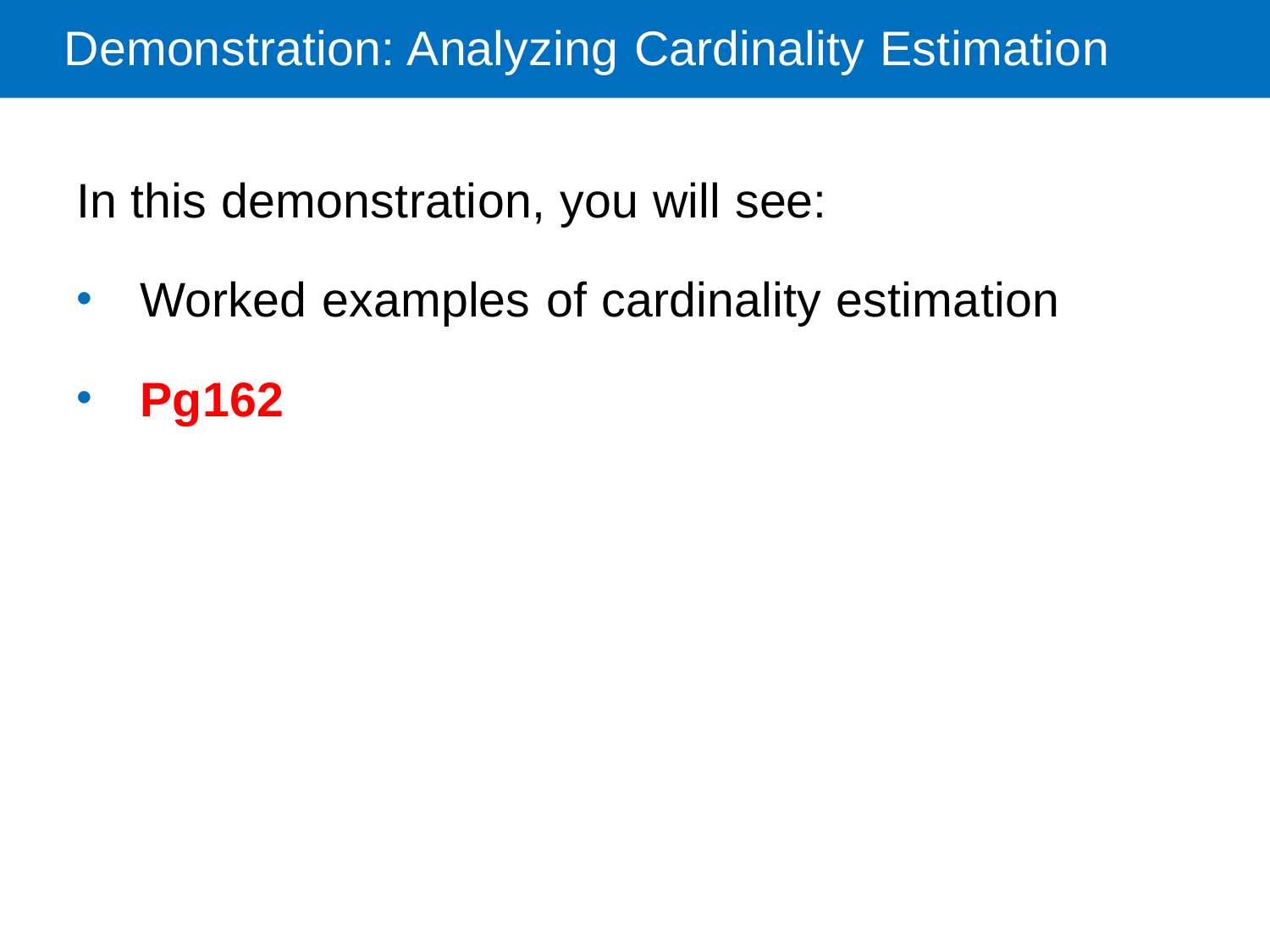

Demonstration: Analyzing Cardinality Estimation

In this demonstration, you will see:
Worked examples of cardinality estimation
Pg162